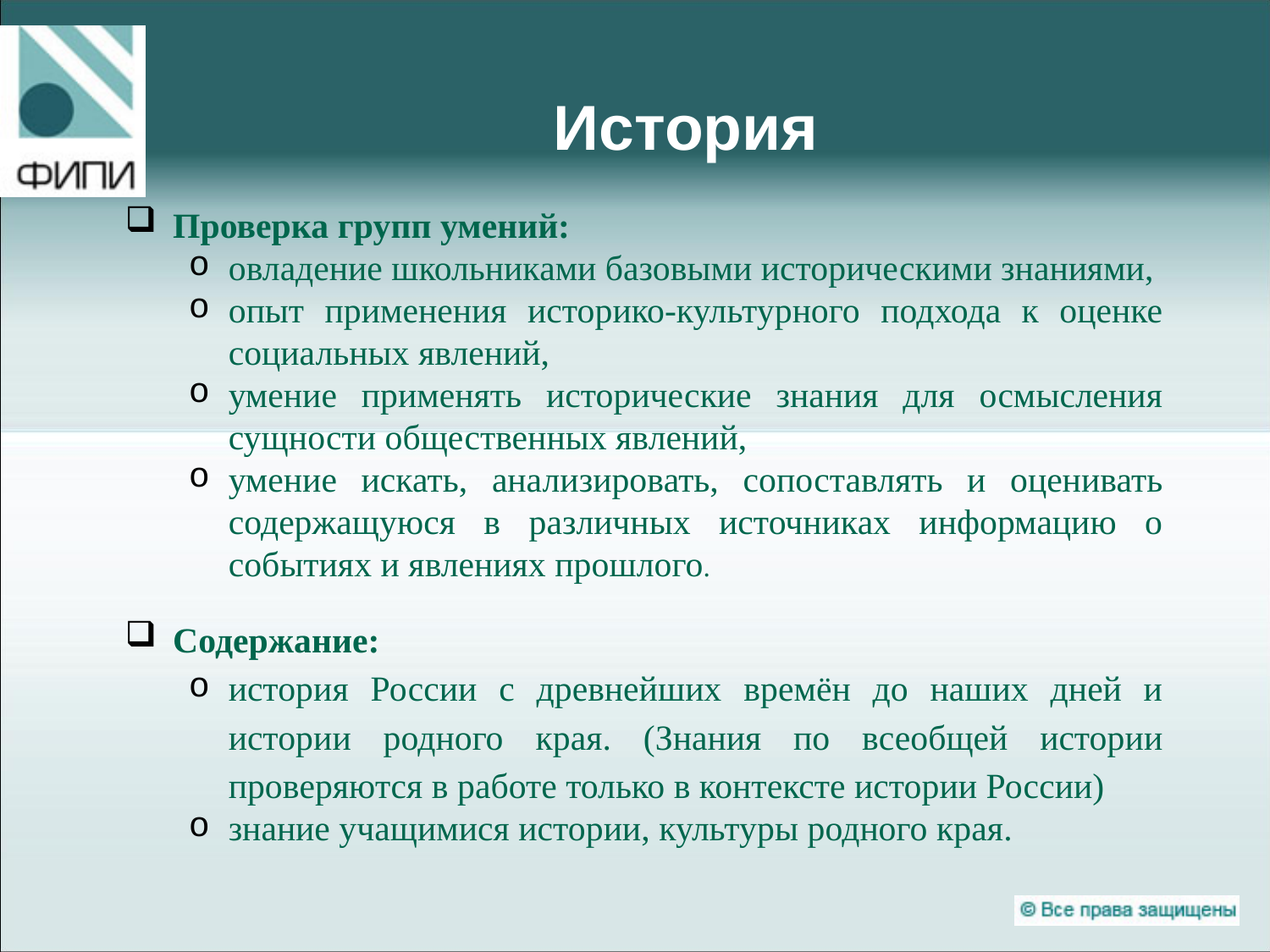

# История
Проверка групп умений:
овладение школьниками базовыми историческими знаниями,
опыт применения историко-культурного подхода к оценке социальных явлений,
умение применять исторические знания для осмысления сущности общественных явлений,
умение искать, анализировать, сопоставлять и оценивать содержащуюся в различных источниках информацию о событиях и явлениях прошлого.

Содержание:
история России с древнейших времён до наших дней и истории родного края. (Знания по всеобщей истории проверяются в работе только в контексте истории России)
знание учащимися истории, культуры родного края.